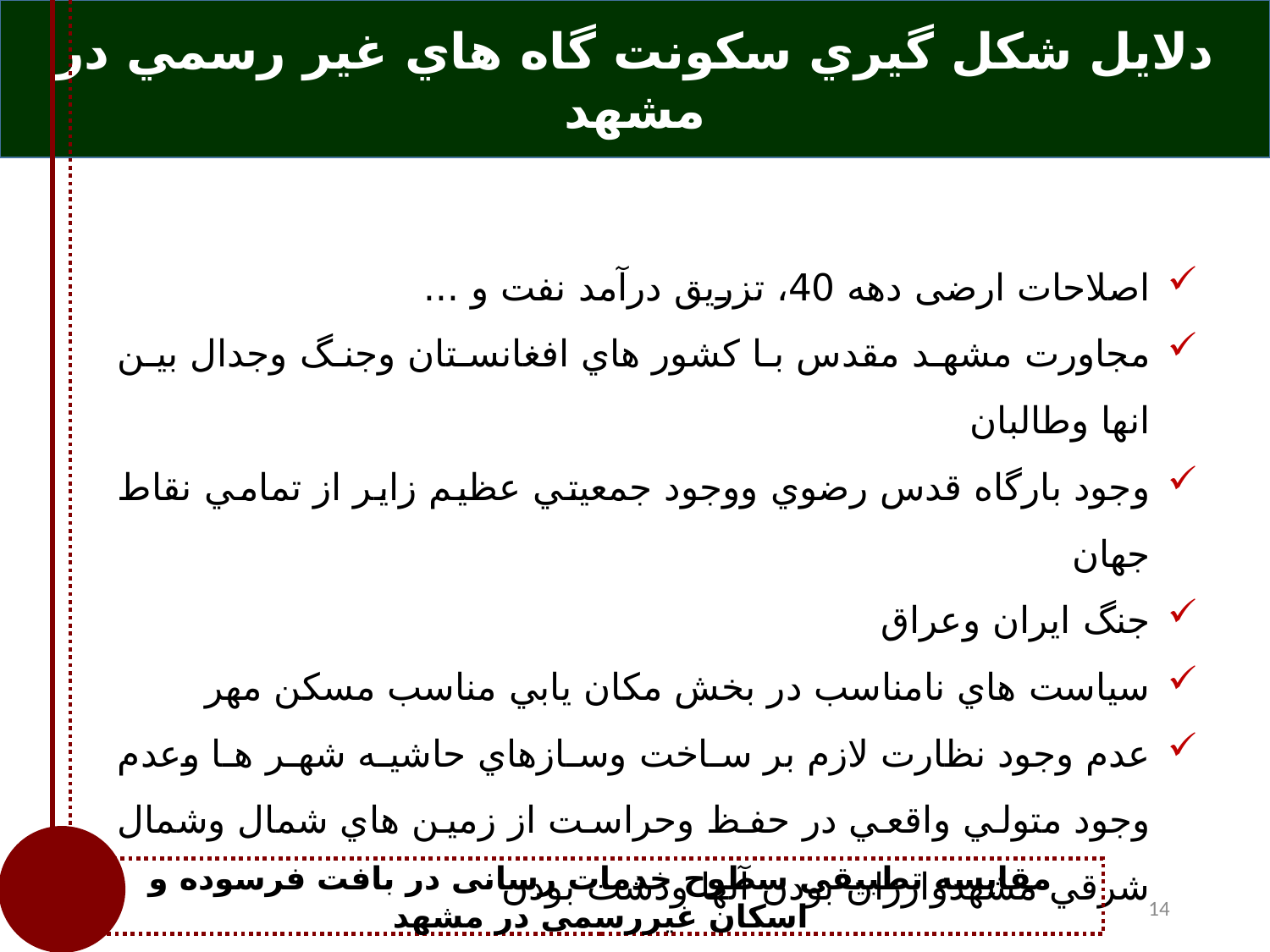

دلايل شكل گيري سكونت گاه هاي غير رسمي در مشهد
اصلاحات ارضی دهه 40، تزریق درآمد نفت و ...
مجاورت مشهد مقدس با كشور هاي افغانستان وجنگ وجدال بين انها وطالبان
وجود بارگاه قدس رضوي ووجود جمعيتي عظيم زاير از تمامي نقاط جهان
جنگ ايران وعراق
سياست هاي نامناسب در بخش مكان يابي مناسب مسكن مهر
عدم وجود نظارت لازم بر ساخت وسازهاي حاشيه شهر ها وعدم وجود متولي واقعي در حفظ وحراست از زمين هاي شمال وشمال شرقي مشهدوارزان بودن آنها ودشت بودن

مقایسه تطبیقی سطوح خدمات رسانی در بافت فرسوده و اسکان غیررسمی در مشهد
14